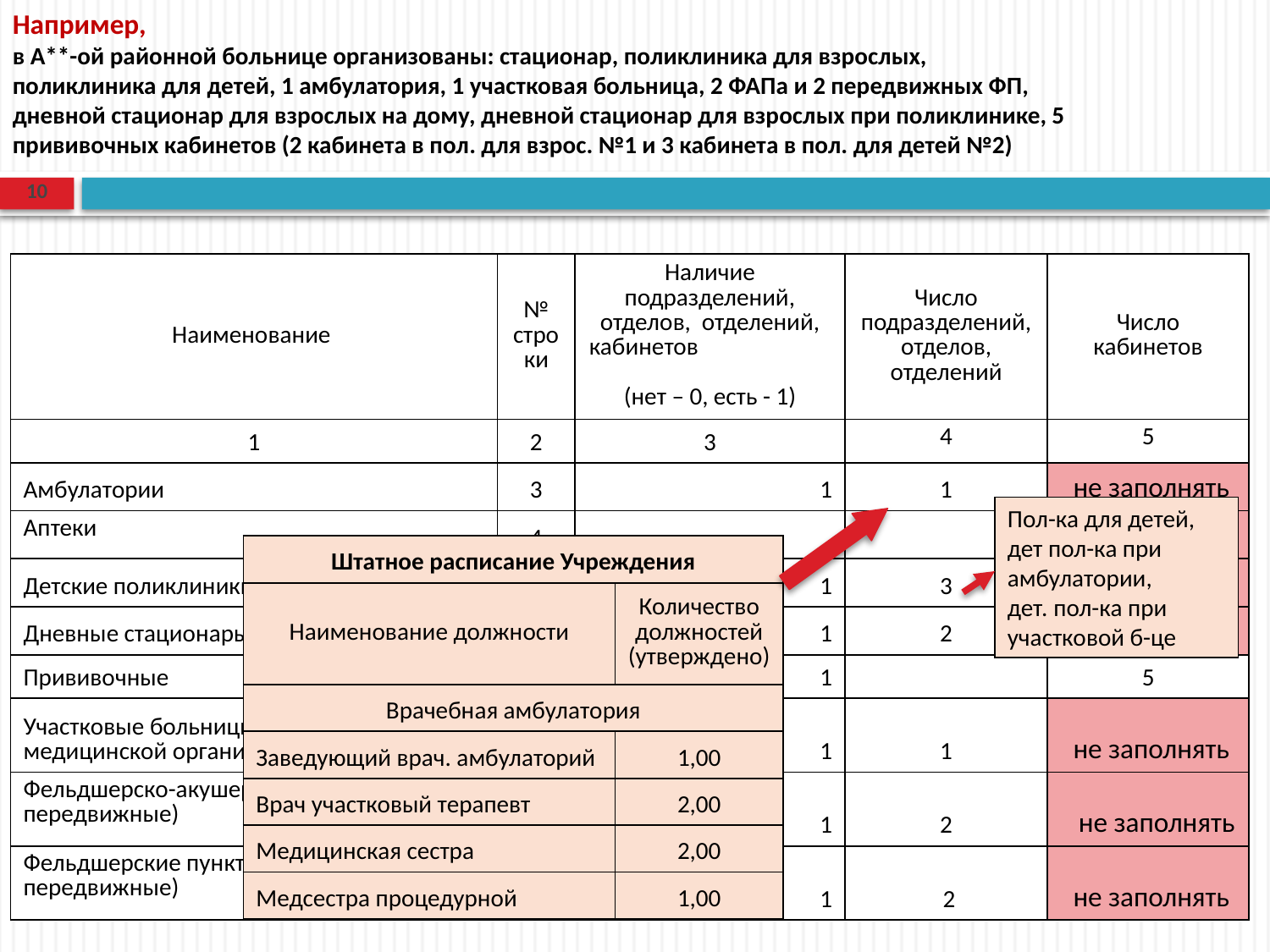

Например,
в А**-ой районной больнице организованы: стационар, поликлиника для взрослых,
поликлиника для детей, 1 амбулатория, 1 участковая больница, 2 ФАПа и 2 передвижных ФП,
дневной стационар для взрослых на дому, дневной стационар для взрослых при поликлинике, 5
прививочных кабинетов (2 кабинета в пол. для взрос. №1 и 3 кабинета в пол. для детей №2)
10
| Наименование | № строки | Наличие подразделений, отделов, отделений, кабинетов (нет – 0, есть - 1) | Число подразделений, отделов, отделений | Число кабинетов |
| --- | --- | --- | --- | --- |
| 1 | 2 | 3 | 4 | 5 |
| Амбулатории | 3 | 1 | 1 | не заполнять |
| Аптеки | 4 |  |  | не заполнять |
| Детские поликлиники (отделения) | 13 | 1 | 3 | не заполнять |
| Дневные стационары для взрослых | 16 | 1 | 2 | не заполнять |
| Прививочные | 93 | 1 |  | 5 |
| Участковые больницы в составе медицинской организации | 120 | 1 | 1 | не заполнять |
| Фельдшерско-акушерские пункты (включая передвижные) | 121 | 1 | 2 | не заполнять |
| Фельдшерские пункты (включая передвижные) | 122 | 1 | 2 | не заполнять |

Пол-ка для детей,
дет пол-ка при амбулатории,
дет. пол-ка при участковой б-це
| Штатное расписание Учреждения |  |
| --- | --- |
| Наименование должности | Количество должностей (утверждено) |
| Врачебная амбулатория |  |
| Заведующий врач. амбулаторий | 1,00 |
| Врач участковый терапевт | 2,00 |
| Медицинская сестра | 2,00 |
| Медсестра процедурной | 1,00 |